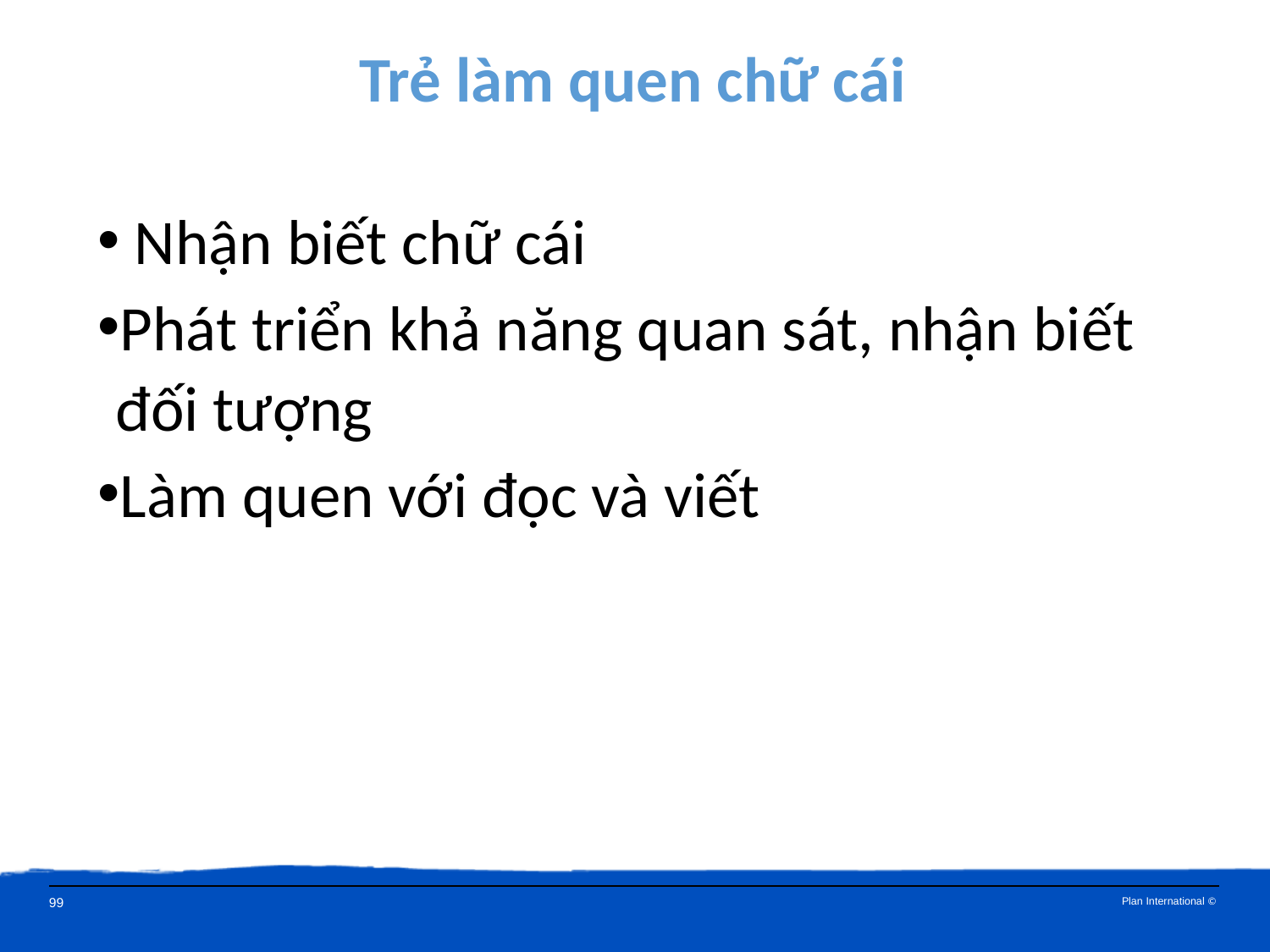

Trẻ làm quen chữ cái
 Nhận biết chữ cái
Phát triển khả năng quan sát, nhận biết đối tượng
Làm quen với đọc và viết

99